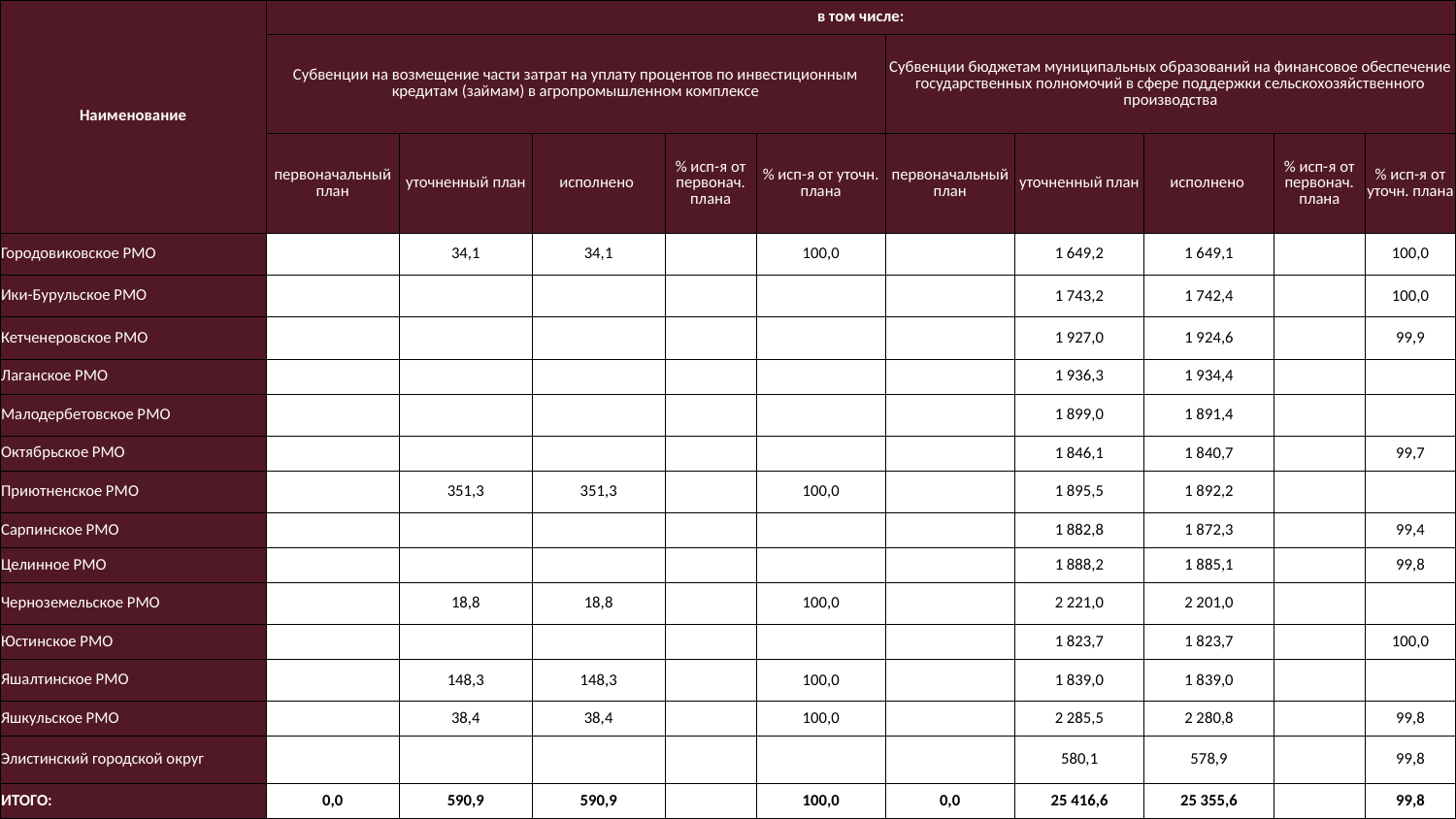

| Наименование | в том числе: |  |  |  |  |  |  |  |  |  |
| --- | --- | --- | --- | --- | --- | --- | --- | --- | --- | --- |
|  | Субвенции на возмещение части затрат на уплату процентов по инвестиционным кредитам (займам) в агропромышленном комплексе |  |  |  |  | Субвенции бюджетам муниципальных образований на финансовое обеспечение государственных полномочий в сфере поддержки сельскохозяйственного производства |  |  |  |  |
|  | первоначальный план | уточненный план | исполнено | % исп-я от первонач. плана | % исп-я от уточн. плана | первоначальный план | уточненный план | исполнено | % исп-я от первонач. плана | % исп-я от уточн. плана |
| Городовиковское РМО |  | 34,1 | 34,1 |  | 100,0 |  | 1 649,2 | 1 649,1 |  | 100,0 |
| Ики-Бурульское РМО |  |  |  |  |  |  | 1 743,2 | 1 742,4 |  | 100,0 |
| Кетченеровское РМО |  |  |  |  |  |  | 1 927,0 | 1 924,6 |  | 99,9 |
| Лаганское РМО |  |  |  |  |  |  | 1 936,3 | 1 934,4 |  |  |
| Малодербетовское РМО |  |  |  |  |  |  | 1 899,0 | 1 891,4 |  |  |
| Октябрьское РМО |  |  |  |  |  |  | 1 846,1 | 1 840,7 |  | 99,7 |
| Приютненское РМО |  | 351,3 | 351,3 |  | 100,0 |  | 1 895,5 | 1 892,2 |  |  |
| Сарпинское РМО |  |  |  |  |  |  | 1 882,8 | 1 872,3 |  | 99,4 |
| Целинное РМО |  |  |  |  |  |  | 1 888,2 | 1 885,1 |  | 99,8 |
| Черноземельское РМО |  | 18,8 | 18,8 |  | 100,0 |  | 2 221,0 | 2 201,0 |  |  |
| Юстинское РМО |  |  |  |  |  |  | 1 823,7 | 1 823,7 |  | 100,0 |
| Яшалтинское РМО |  | 148,3 | 148,3 |  | 100,0 |  | 1 839,0 | 1 839,0 |  |  |
| Яшкульское РМО |  | 38,4 | 38,4 |  | 100,0 |  | 2 285,5 | 2 280,8 |  | 99,8 |
| Элистинский городской округ |  |  |  |  |  |  | 580,1 | 578,9 |  | 99,8 |
| ИТОГО: | 0,0 | 590,9 | 590,9 |  | 100,0 | 0,0 | 25 416,6 | 25 355,6 |  | 99,8 |
46